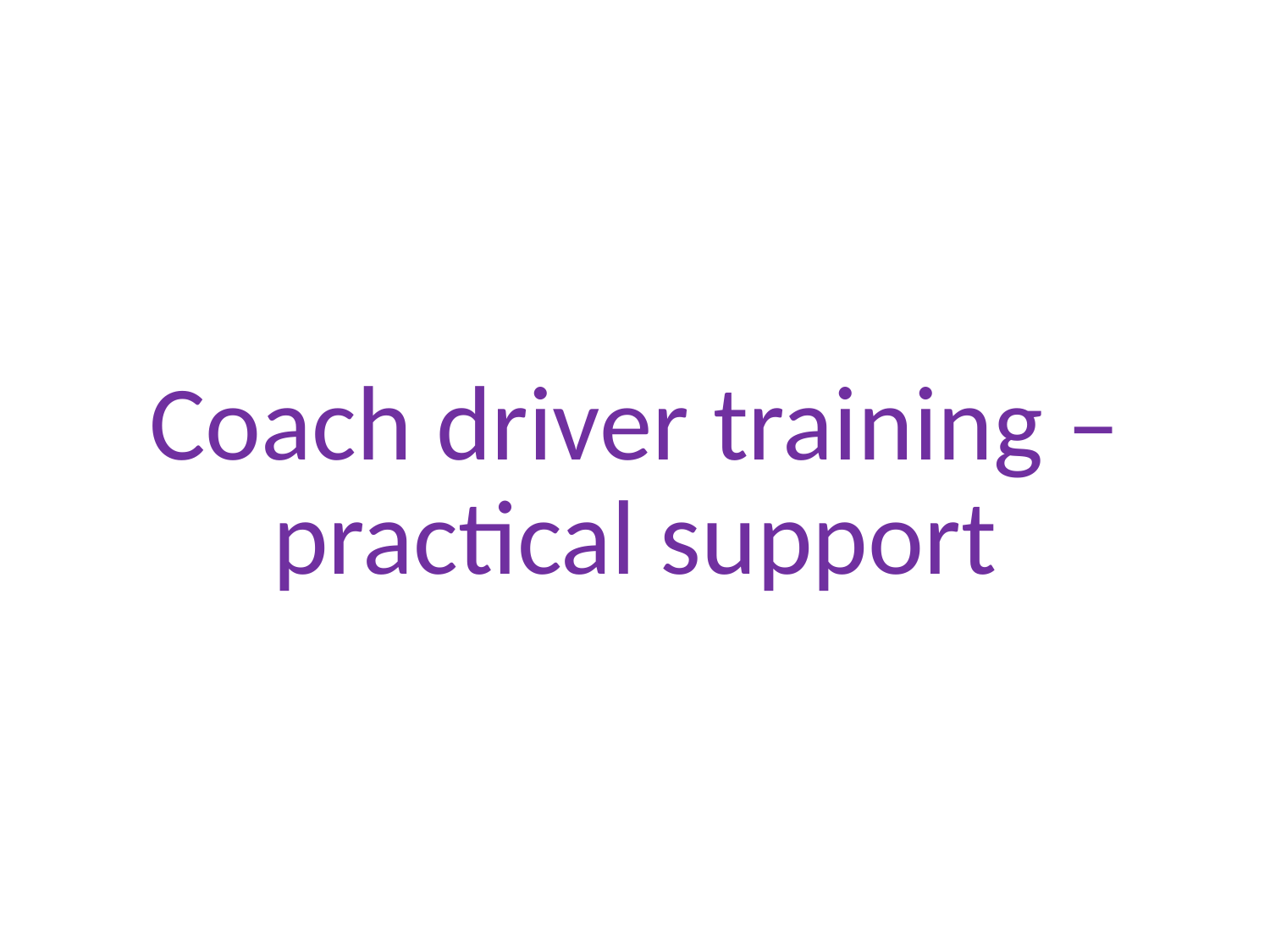

# Coach driver training – practical support